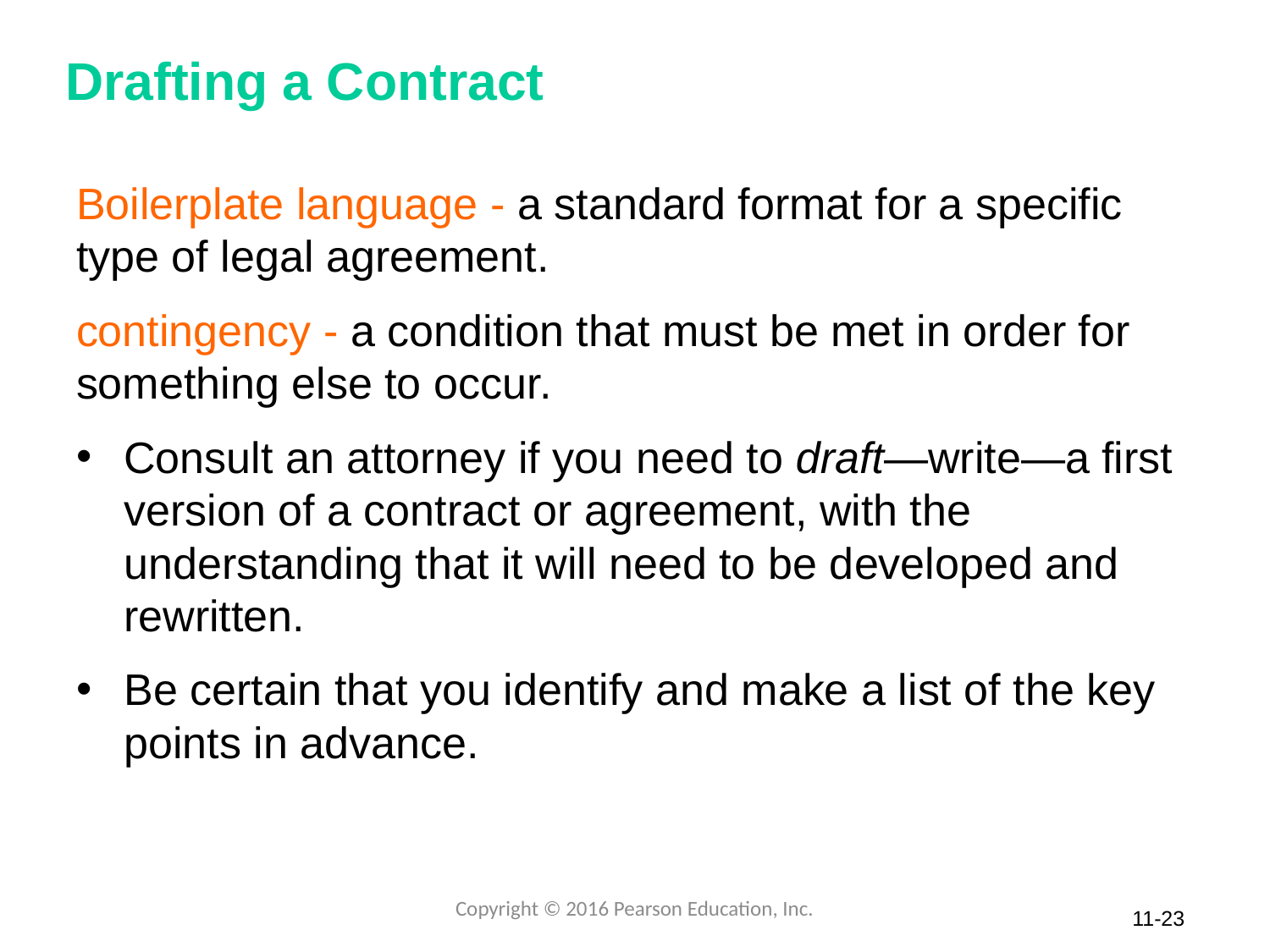

# Drafting a Contract
Boilerplate language - a standard format for a specific type of legal agreement.

contingency - a condition that must be met in order for something else to occur.

Consult an attorney if you need to draft—write—a first version of a contract or agreement, with the understanding that it will need to be developed and rewritten.

Be certain that you identify and make a list of the key points in advance.
Copyright © 2016 Pearson Education, Inc.